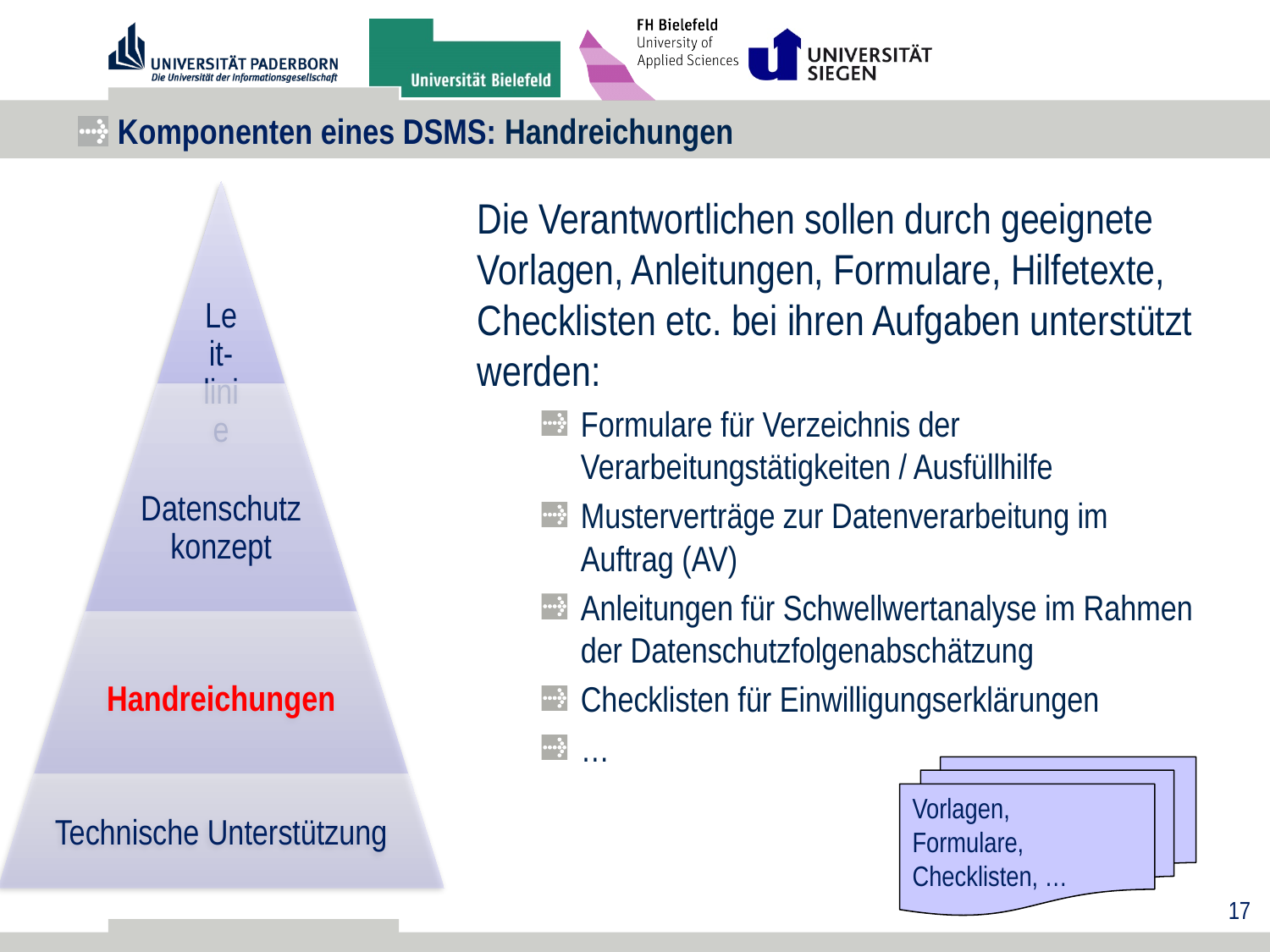

# Komponenten eines DSMS: Handreichungen
Leit-
linie

Datenschutzkonzept
Handreichungen
Technische Unterstützung
Die Verantwortlichen sollen durch geeignete Vorlagen, Anleitungen, Formulare, Hilfetexte, Checklisten etc. bei ihren Aufgaben unterstützt werden:
Formulare für Verzeichnis der Verarbeitungstätigkeiten / Ausfüllhilfe
Musterverträge zur Datenverarbeitung im Auftrag (AV)
Anleitungen für Schwellwertanalyse im Rahmen der Datenschutzfolgenabschätzung
Checklisten für Einwilligungserklärungen
…

Vorlagen,
Formulare, Checklisten, …
17